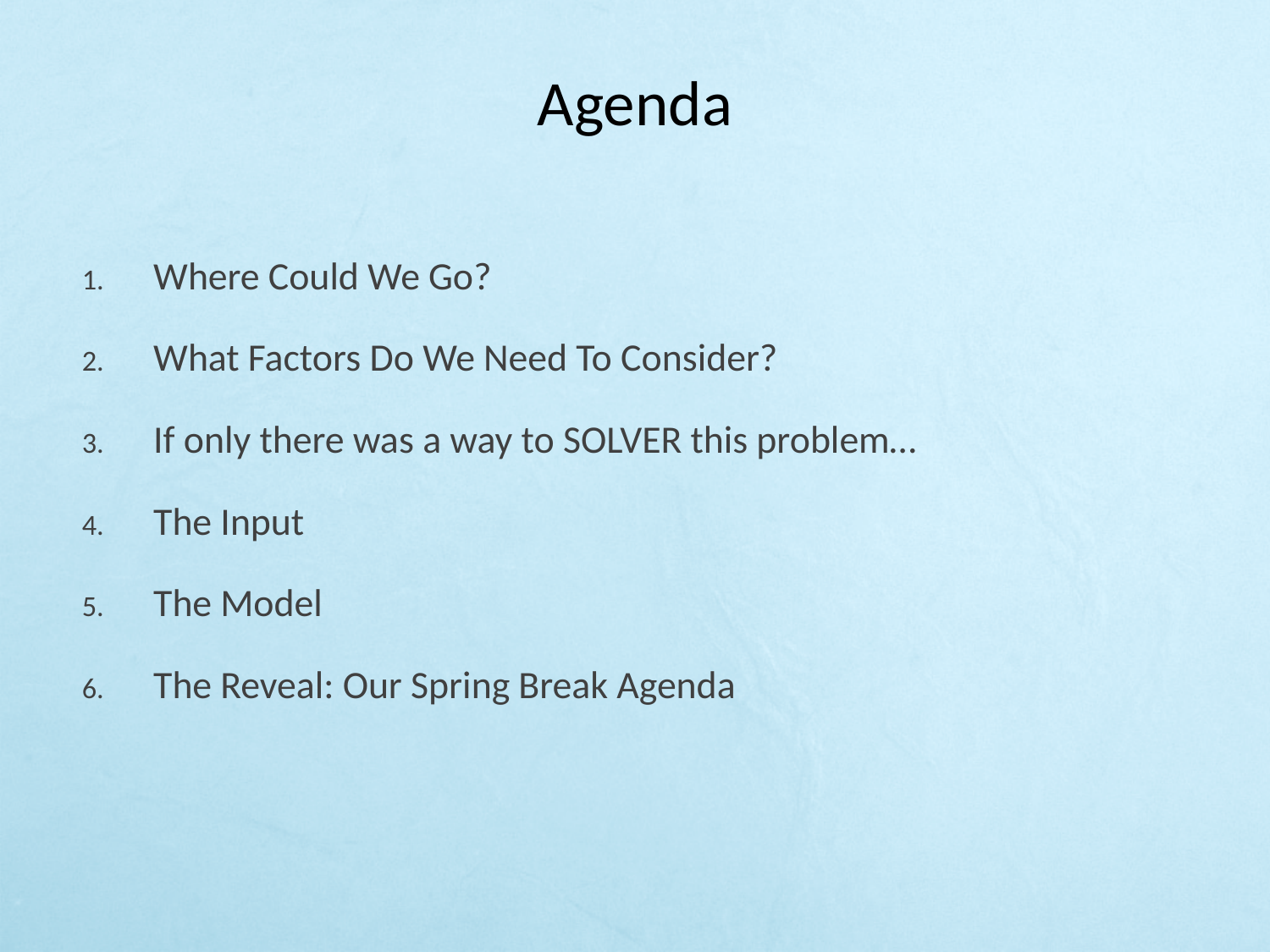

# Agenda
Where Could We Go?
What Factors Do We Need To Consider?
If only there was a way to SOLVER this problem…
The Input
The Model
The Reveal: Our Spring Break Agenda